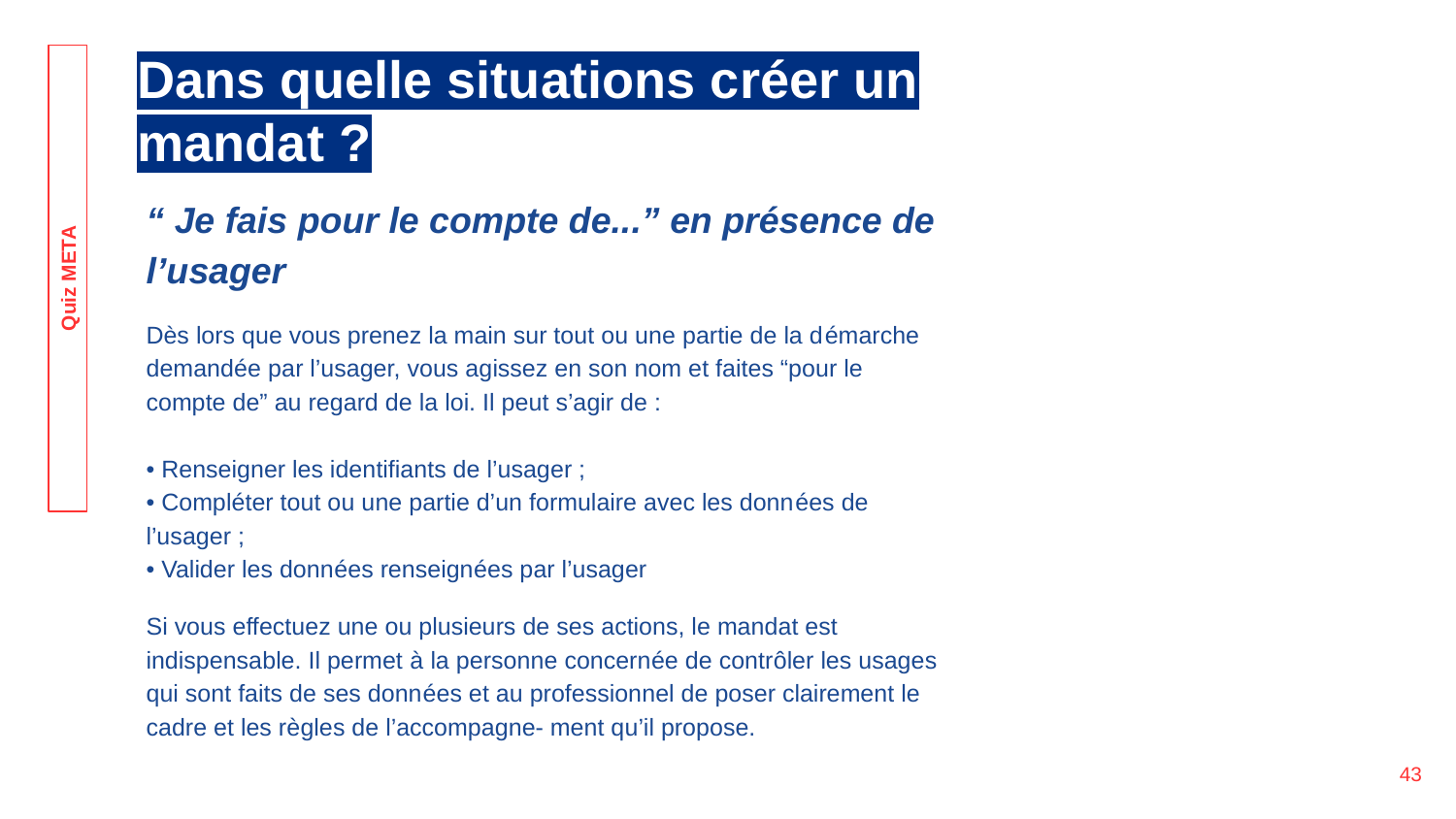

Dans quelle situations créer un mandat ?
“ Je fais pour le compte de...” en présence de l’usager
Dès lors que vous prenez la main sur tout ou une partie de la démarche demandée par l’usager, vous agissez en son nom et faites “pour le compte de” au regard de la loi. Il peut s’agir de :
• Renseigner les identifiants de l’usager ;
• Compléter tout ou une partie d’un formulaire avec les données de l’usager ;
• Valider les données renseignées par l’usager
Si vous effectuez une ou plusieurs de ses actions, le mandat est indispensable. Il permet à la personne concernée de contrôler les usages qui sont faits de ses données et au professionnel de poser clairement le cadre et les règles de l’accompagne- ment qu’il propose.
Quiz META
43